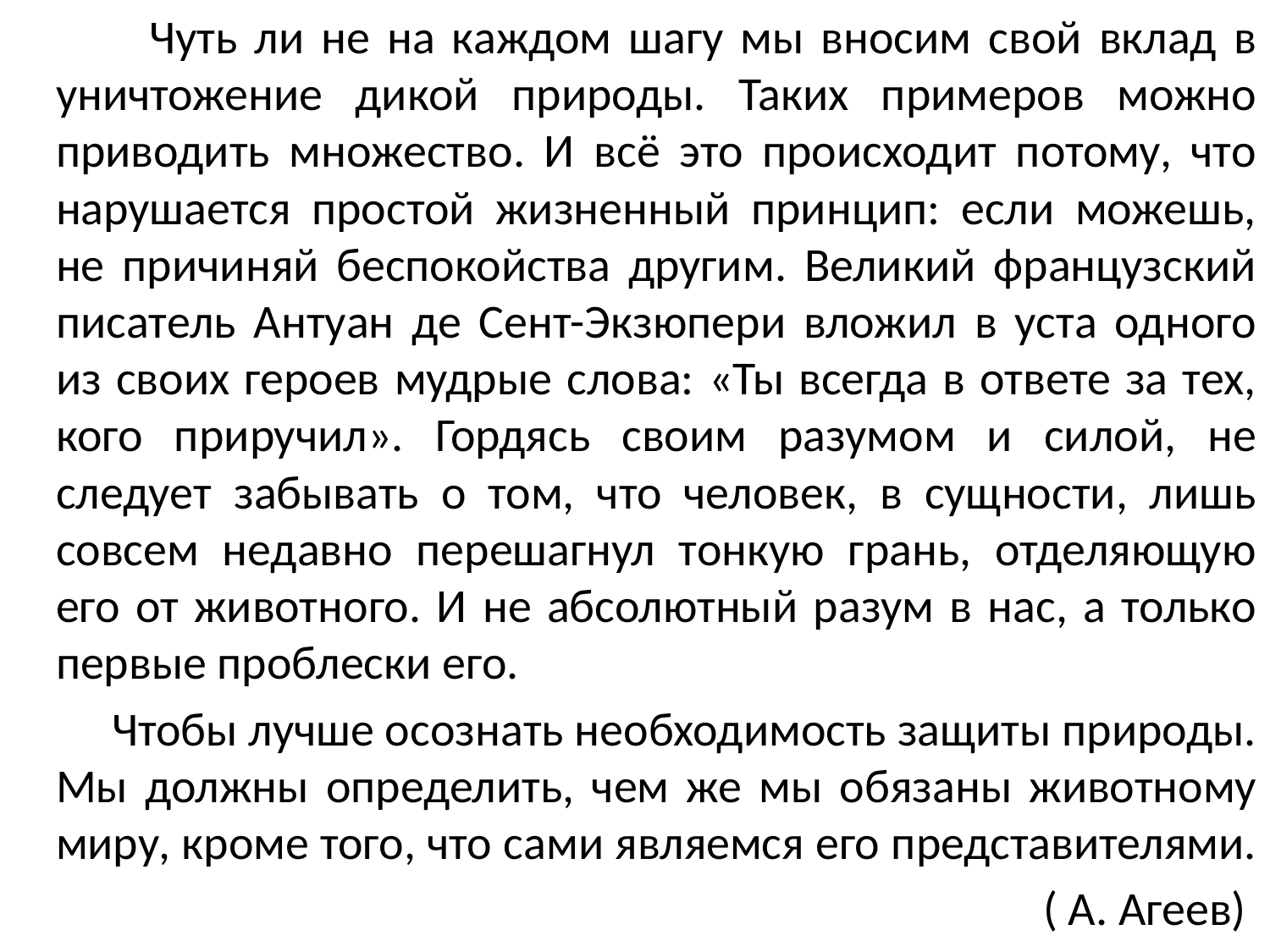

Чуть ли не на каждом шагу мы вносим свой вклад в уничтожение дикой природы. Таких примеров можно приводить множество. И всё это происходит потому, что нарушается простой жизненный принцип: если можешь, не причиняй беспокойства другим. Великий французский писатель Антуан де Сент-Экзюпери вложил в уста одного из своих героев мудрые слова: «Ты всегда в ответе за тех, кого приручил». Гордясь своим разумом и силой, не следует забывать о том, что человек, в сущности, лишь совсем недавно перешагнул тонкую грань, отделяющую его от животного. И не абсолютный разум в нас, а только первые проблески его.
         Чтобы лучше осознать необходимость защиты природы. Мы должны определить, чем же мы обязаны животному миру, кроме того, что сами являемся его представителями.
( А. Агеев)

#